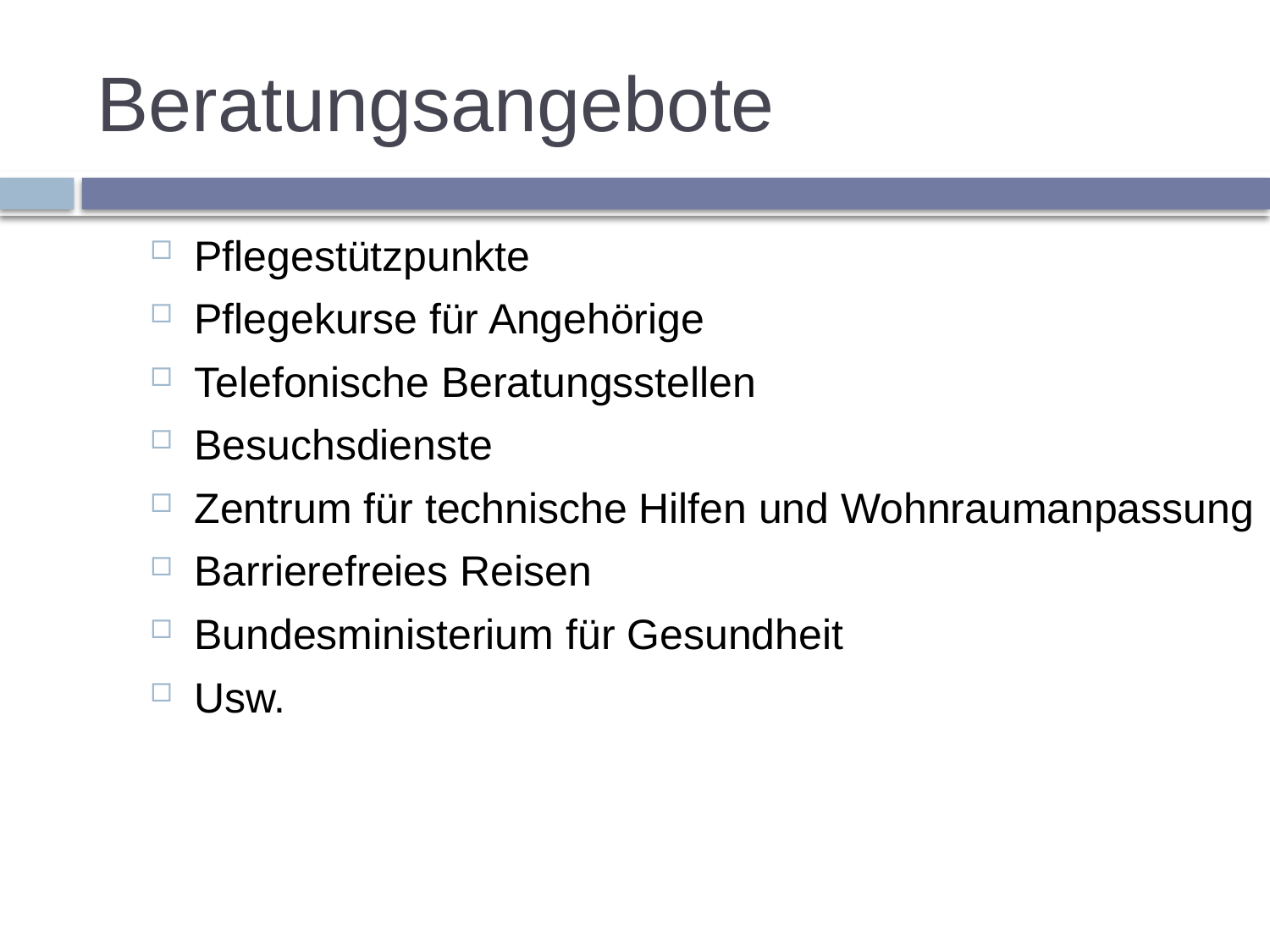

# Beratungsangebote
Pflegestützpunkte
Pflegekurse für Angehörige
Telefonische Beratungsstellen
Besuchsdienste
Zentrum für technische Hilfen und Wohnraumanpassung
Barrierefreies Reisen
Bundesministerium für Gesundheit
Usw.